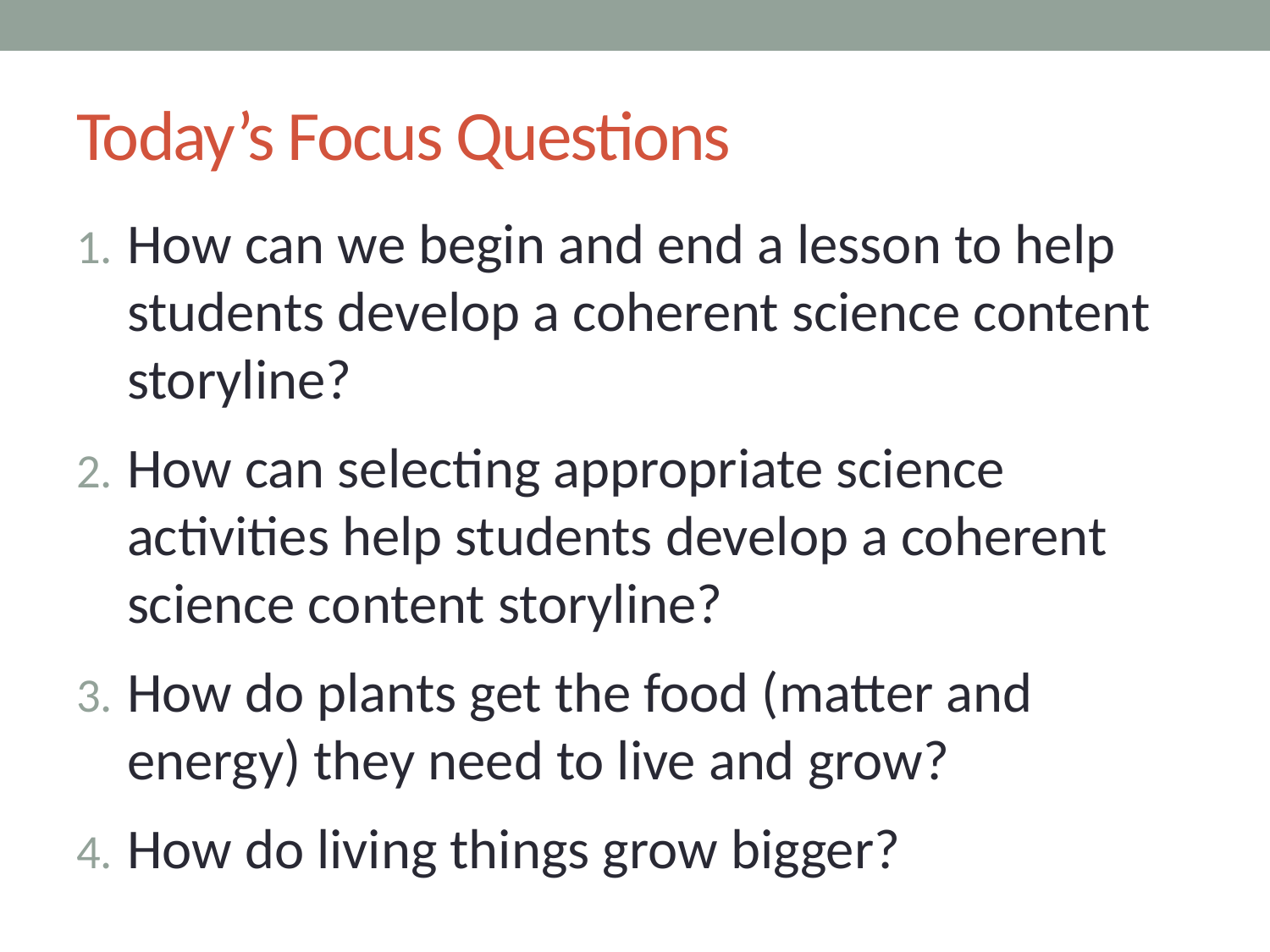

# Today’s Focus Questions
How can we begin and end a lesson to help students develop a coherent science content storyline?
How can selecting appropriate science activities help students develop a coherent science content storyline?
How do plants get the food (matter and energy) they need to live and grow?
How do living things grow bigger?